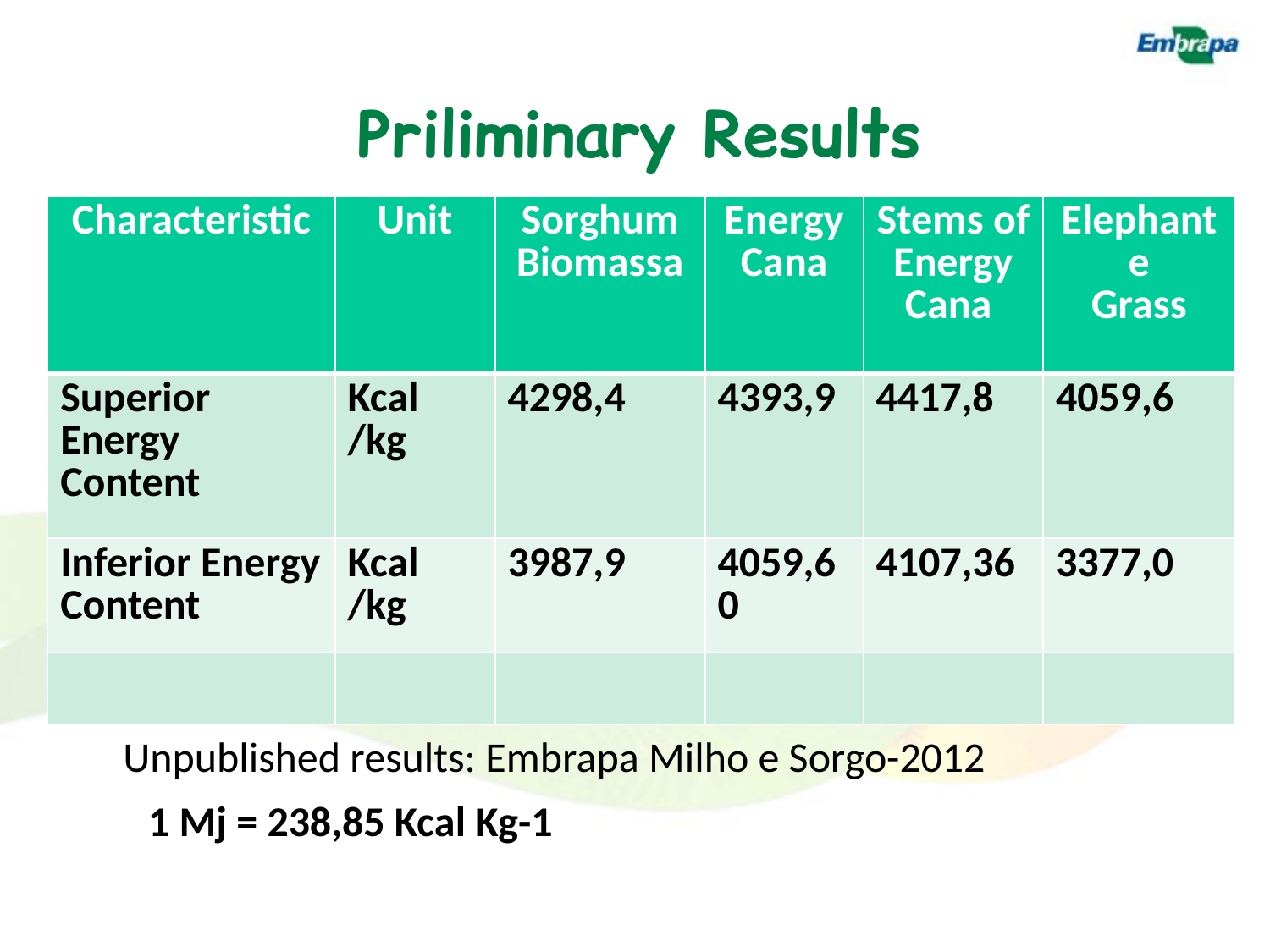

Priliminary Results
| Characteristic | Unit | Sorghum Biomassa | Energy Cana | Stems of Energy Cana | Elephante Grass |
| --- | --- | --- | --- | --- | --- |
| Superior Energy Content | Kcal /kg | 4298,4 | 4393,9 | 4417,8 | 4059,6 |
| Inferior Energy Content | Kcal /kg | 3987,9 | 4059,60 | 4107,36 | 3377,0 |
|  |  |  |  |  |  |
Unpublished results: Embrapa Milho e Sorgo-2012
1 Mj = 238,85 Kcal Kg-1